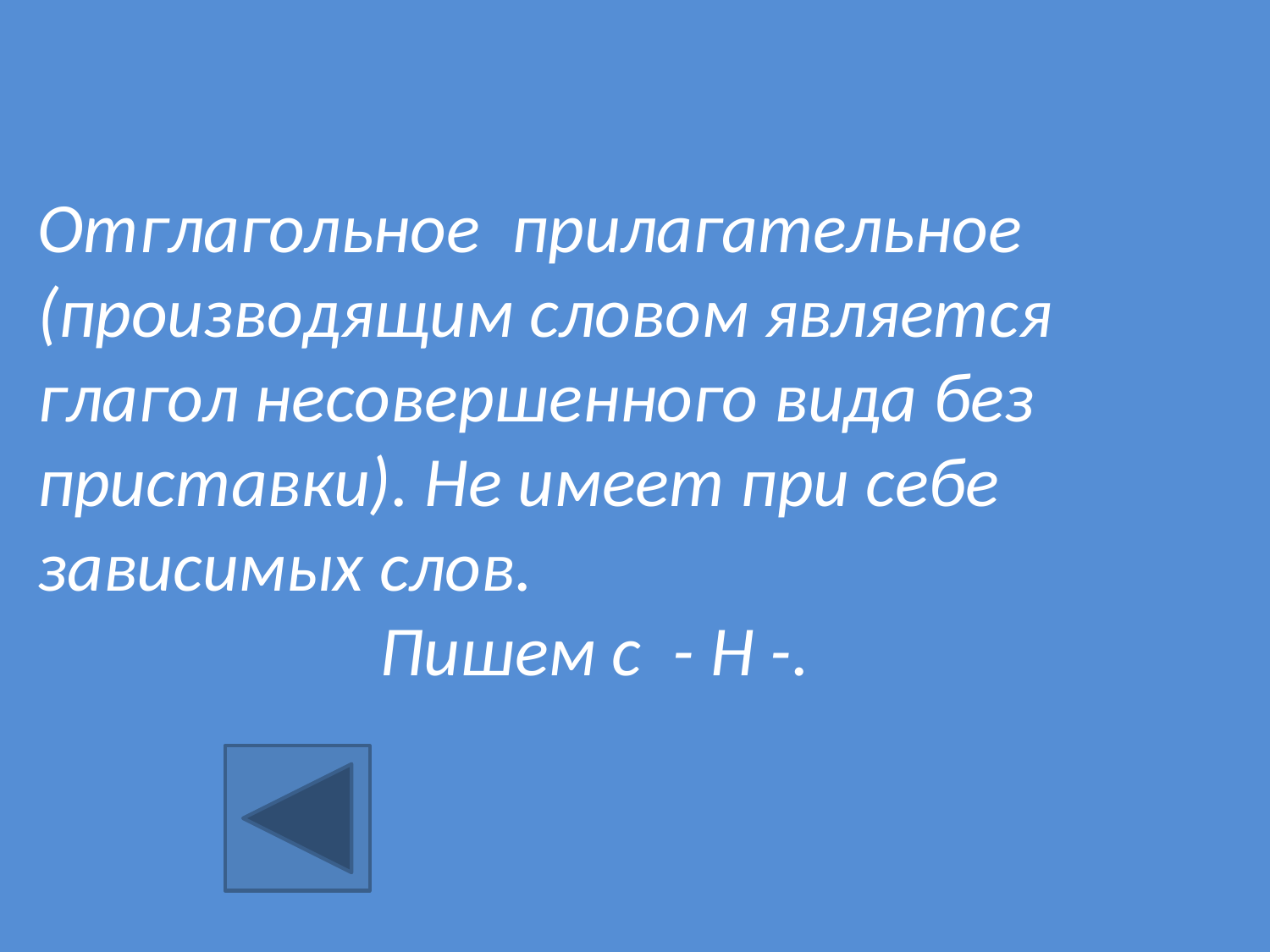

Отглагольное  прилагательное (производящим словом является глагол несовершенного вида без приставки). Не имеет при себе зависимых слов.
Пишем с  - Н -.